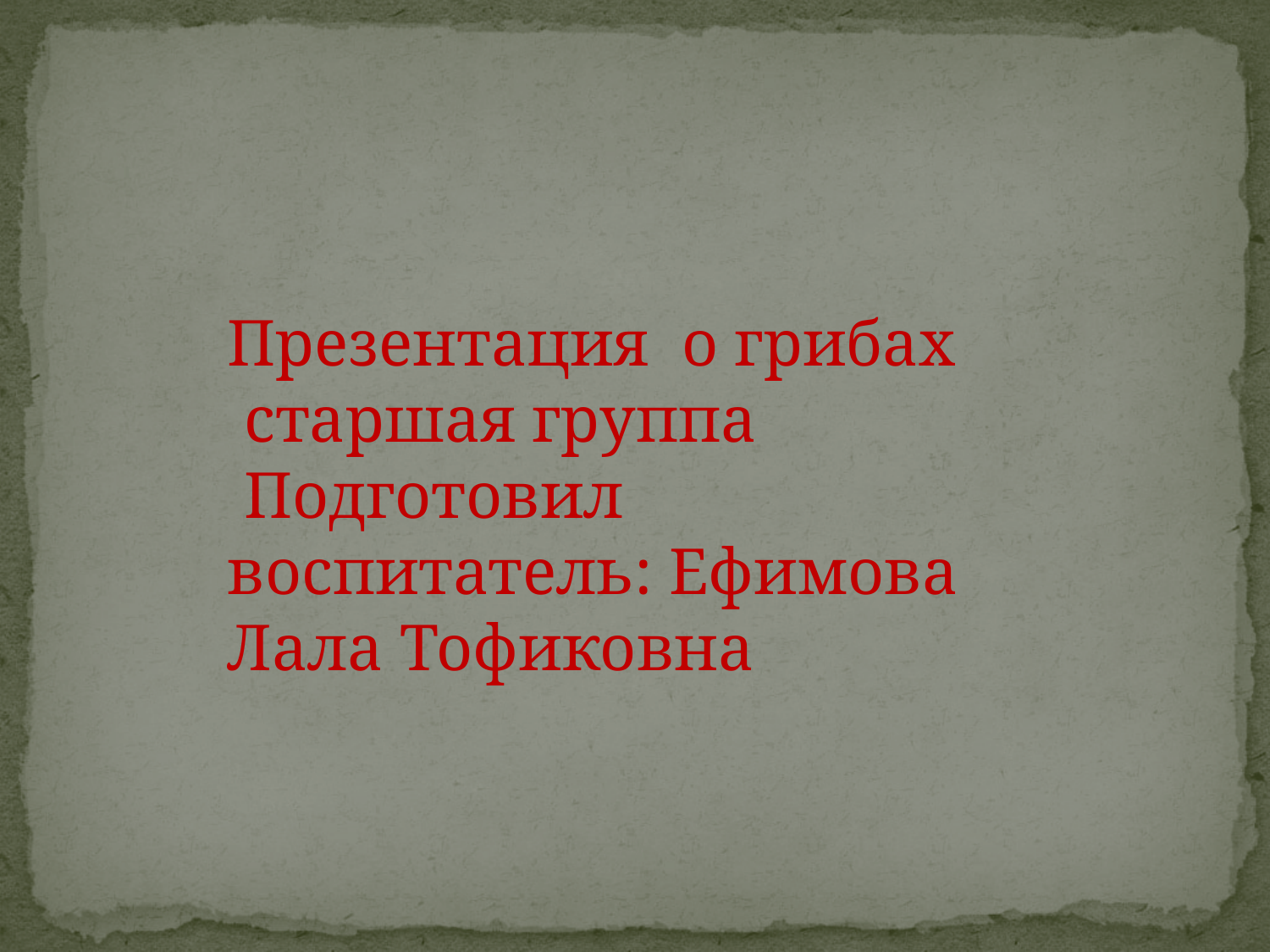

Презентация  о грибах
 старшая группа
 Подготовил воспитатель: Ефимова Лала Тофиковна